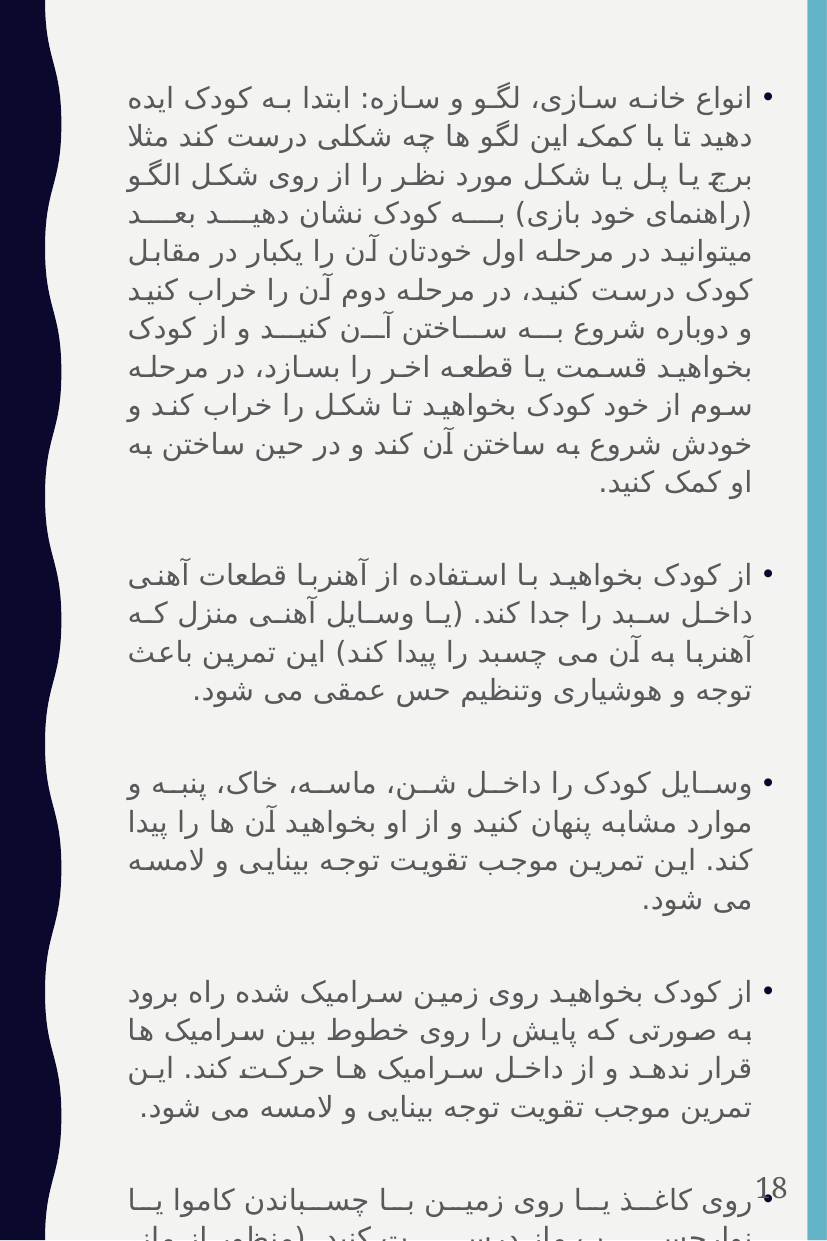

انواع خانه سازی، لگو و سازه: ابتدا به کودک ایده دهید تا با کمک این لگو ها چه شکلی درست کند مثلا برج یا پل یا شکل مورد نظر را از روی شکل الگو (راهنمای خود بازی) به کودک نشان دهید بعد میتوانید در مرحله اول خودتان آن را یکبار در مقابل کودک درست کنید، در مرحله دوم آن را خراب کنید و دوباره شروع به ساختن آن کنید و از کودک بخواهید قسمت یا قطعه اخر را بسازد، در مرحله سوم از خود کودک بخواهید تا شکل را خراب کند و خودش شروع به ساختن آن کند و در حین ساختن به او کمک کنید.

از کودک بخواهید با استفاده از آهنربا قطعات آهنی داخل سبد را جدا کند. (یا وسایل آهنی منزل که آهنربا به آن می چسبد را پیدا کند) این تمرین باعث توجه و هوشیاری وتنظیم حس عمقی می شود.

وسایل کودک را داخل شن، ماسه، خاک، پنبه و موارد مشابه پنهان کنید و از او بخواهید آن ها را پیدا کند. این تمرین موجب تقویت توجه بینایی و لامسه می شود.

از کودک بخواهید روی زمین سرامیک شده راه برود به صورتی که پایش را روی خطوط بین سرامیک ها قرار ندهد و از داخل سرامیک ها حرکت کند. این تمرین موجب تقویت توجه بینایی و لامسه می شود.

روی کاغذ یا روی زمین با چسباندن کاموا یا نوارچسب ماز درست کنید. (منظور از ماز، مسیرهای مارپیچ و تو در تويی است که دارای انشعابات و بن بست هستند و باید از یک سمت آنها وارد شد و از سمت دیگر خارج شد) از کودک بخواهید مسیر باز را پیدا کند واز آن عبور کند. این تمرین باعث آگاهی بینایی فضایی کودک می شود.
18